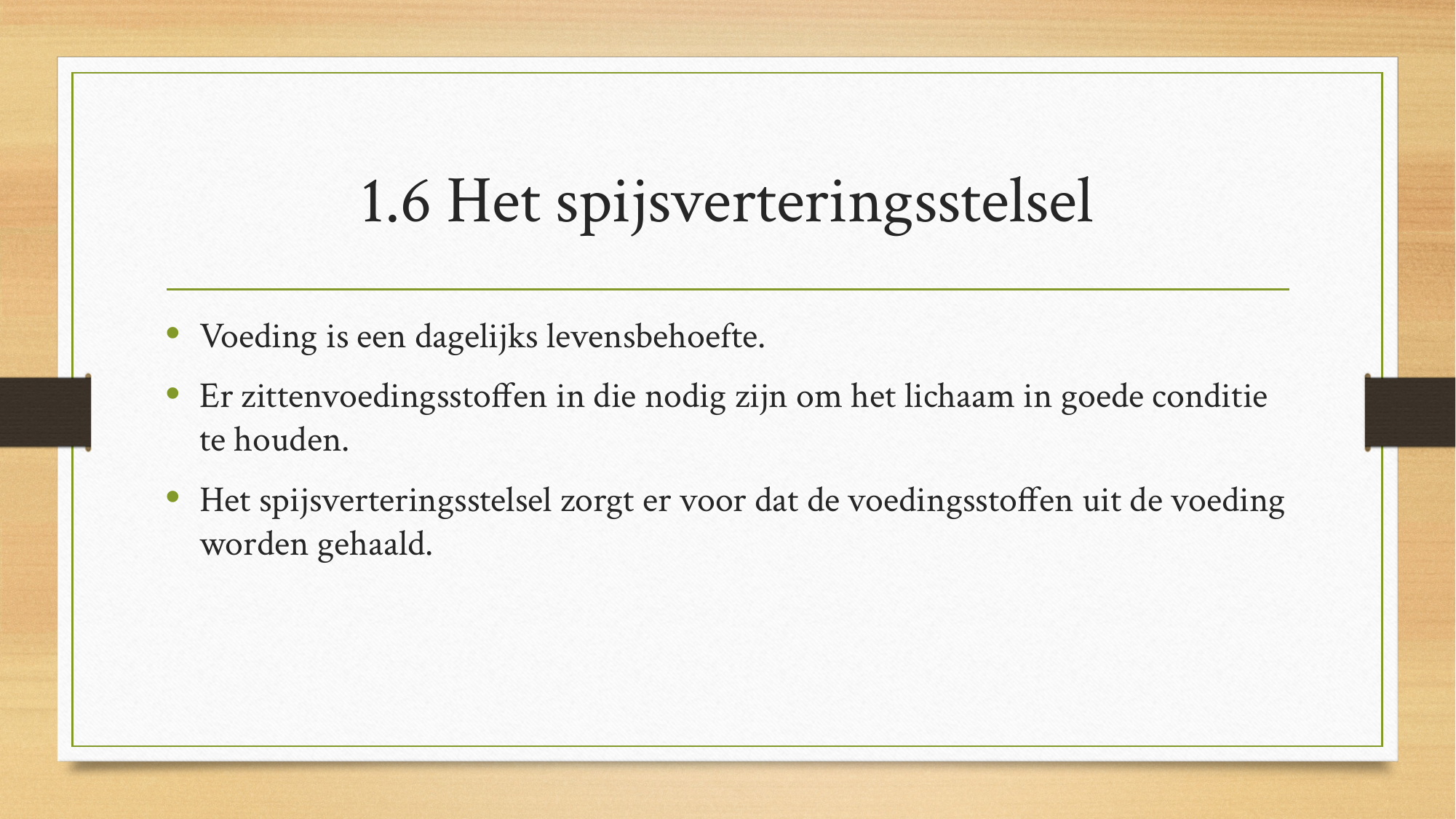

# 1.6 Het spijsverteringsstelsel
Voeding is een dagelijks levensbehoefte.
Er zittenvoedingsstoffen in die nodig zijn om het lichaam in goede conditie te houden.
Het spijsverteringsstelsel zorgt er voor dat de voedingsstoffen uit de voeding worden gehaald.